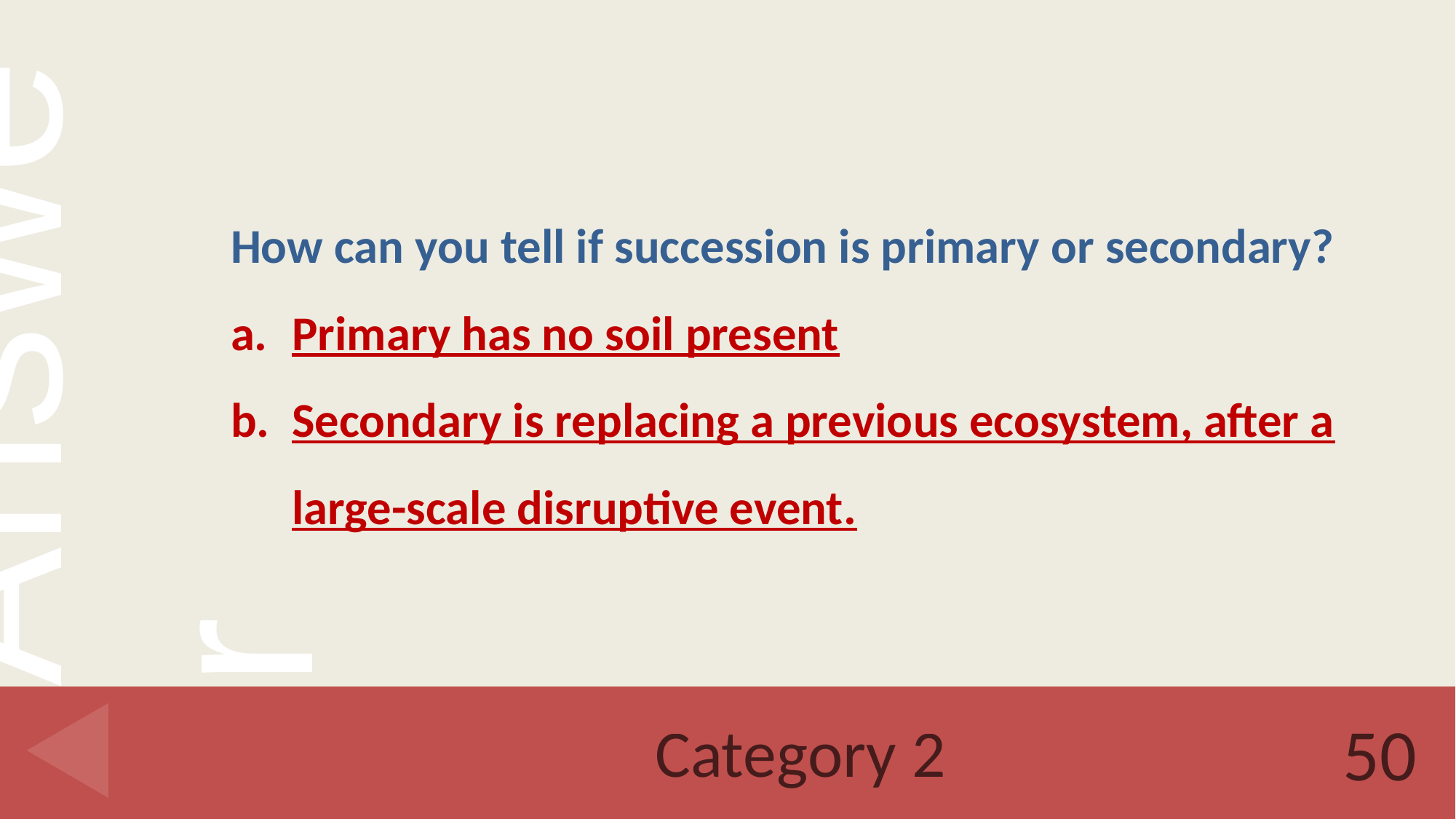

How can you tell if succession is primary or secondary?
Primary has no soil present
Secondary is replacing a previous ecosystem, after a large-scale disruptive event.
# Category 2
50